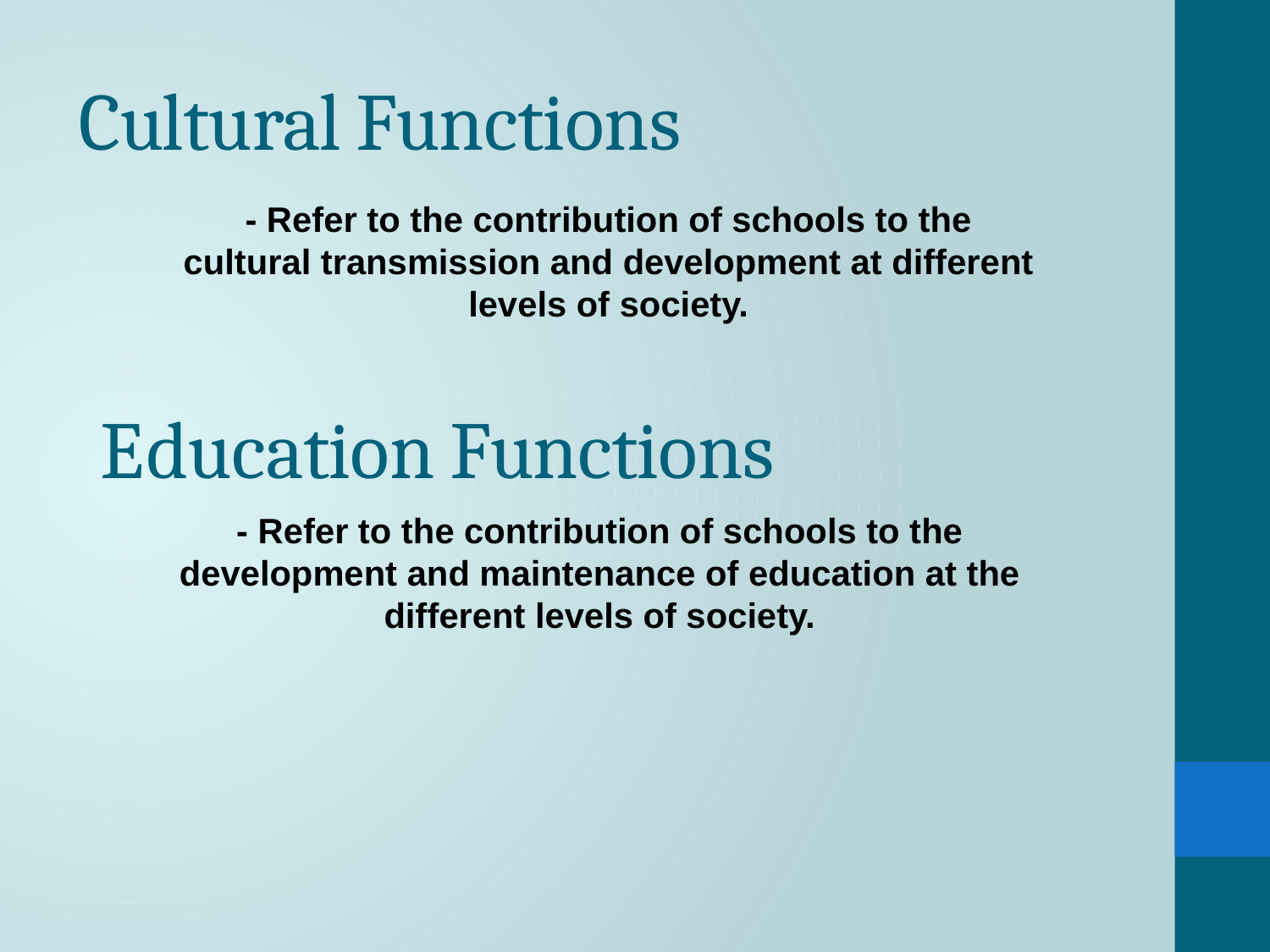

# Cultural Functions
- Refer to the contribution of schools to the cultural transmission and development at different levels of society.
Education Functions
- Refer to the contribution of schools to the development and maintenance of education at the different levels of society.